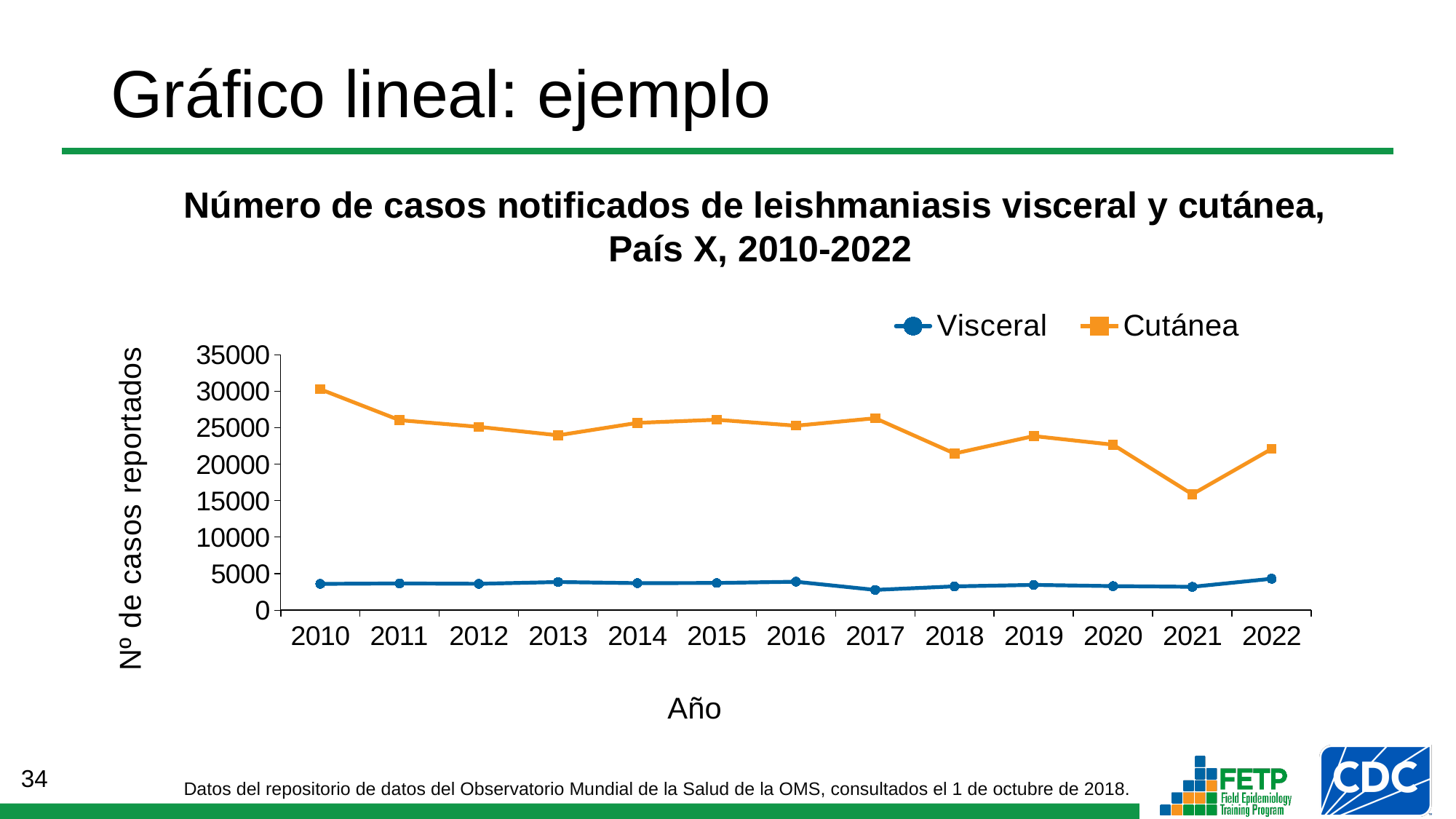

# Gráfico lineal: ejemplo
Número de casos notificados de leishmaniasis visceral y cutánea,
País X, 2010-2022

### Chart

| Category | Visceral | Cutánea |
|---|---|---|
| 2010 | 3597.0 | 26685.0 |
| 2011 | 3651.0 | 22397.0 |
| 2012 | 3604.0 | 21530.0 |
| 2013 | 3852.0 | 20123.0 |
| 2014 | 3693.0 | 21989.0 |
| 2015 | 3716.0 | 22397.0 |
| 2016 | 3894.0 | 21395.0 |
| 2017 | 2770.0 | 23547.0 |
| 2018 | 3253.0 | 18226.0 |
| 2019 | 3453.0 | 20418.0 |
| 2020 | 3289.0 | 19395.0 |
| 2021 | 3200.0 | 12690.0 |
| 2022 | 4297.0 | 17809.0 |
Datos del repositorio de datos del Observatorio Mundial de la Salud de la OMS, consultados el 1 de octubre de 2018.